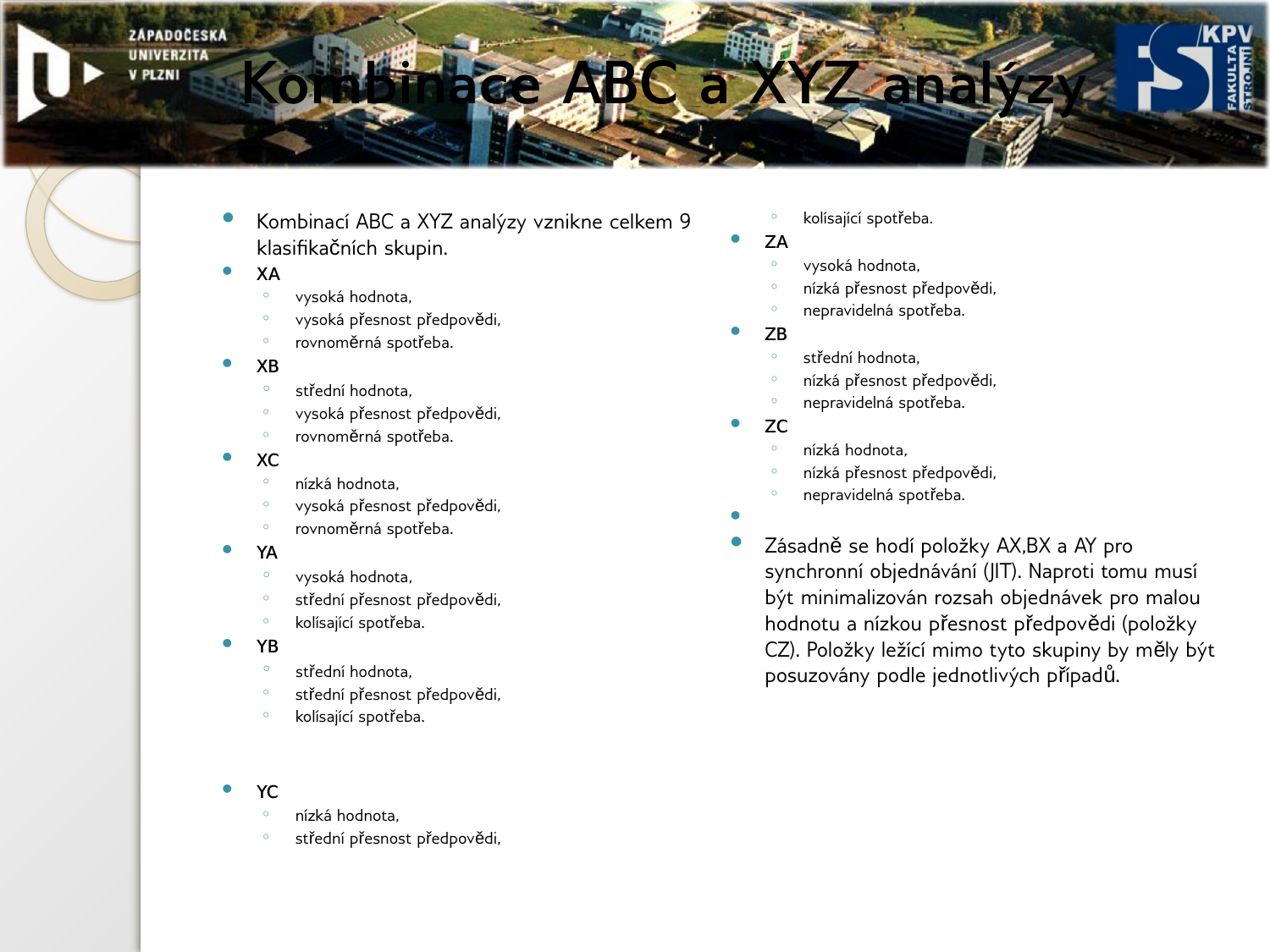

# Kombinace ABC a XYZ analýzy
Kombinací ABC a XYZ analýzy vznikne celkem 9 klasifikačních skupin.
XA
 vysoká hodnota,
 vysoká přesnost předpovědi,
 rovnoměrná spotřeba.
XB
 střední hodnota,
 vysoká přesnost předpovědi,
 rovnoměrná spotřeba.
XC
 nízká hodnota,
 vysoká přesnost předpovědi,
 rovnoměrná spotřeba.
YA
 vysoká hodnota,
 střední přesnost předpovědi,
 kolísající spotřeba.
YB
 střední hodnota,
 střední přesnost předpovědi,
 kolísající spotřeba.

YC
 nízká hodnota,
 střední přesnost předpovědi,
 kolísající spotřeba.
ZA
 vysoká hodnota,
 nízká přesnost předpovědi,
 nepravidelná spotřeba.
ZB
 střední hodnota,
 nízká přesnost předpovědi,
 nepravidelná spotřeba.
ZC
 nízká hodnota,
 nízká přesnost předpovědi,
 nepravidelná spotřeba.

Zásadně se hodí položky AX,BX a AY pro synchronní objednávání (JIT). Naproti tomu musí být minimalizován rozsah objednávek pro malou hodnotu a nízkou přesnost předpovědi (položky CZ). Položky ležící mimo tyto skupiny by měly být posuzovány podle jednotlivých případů.